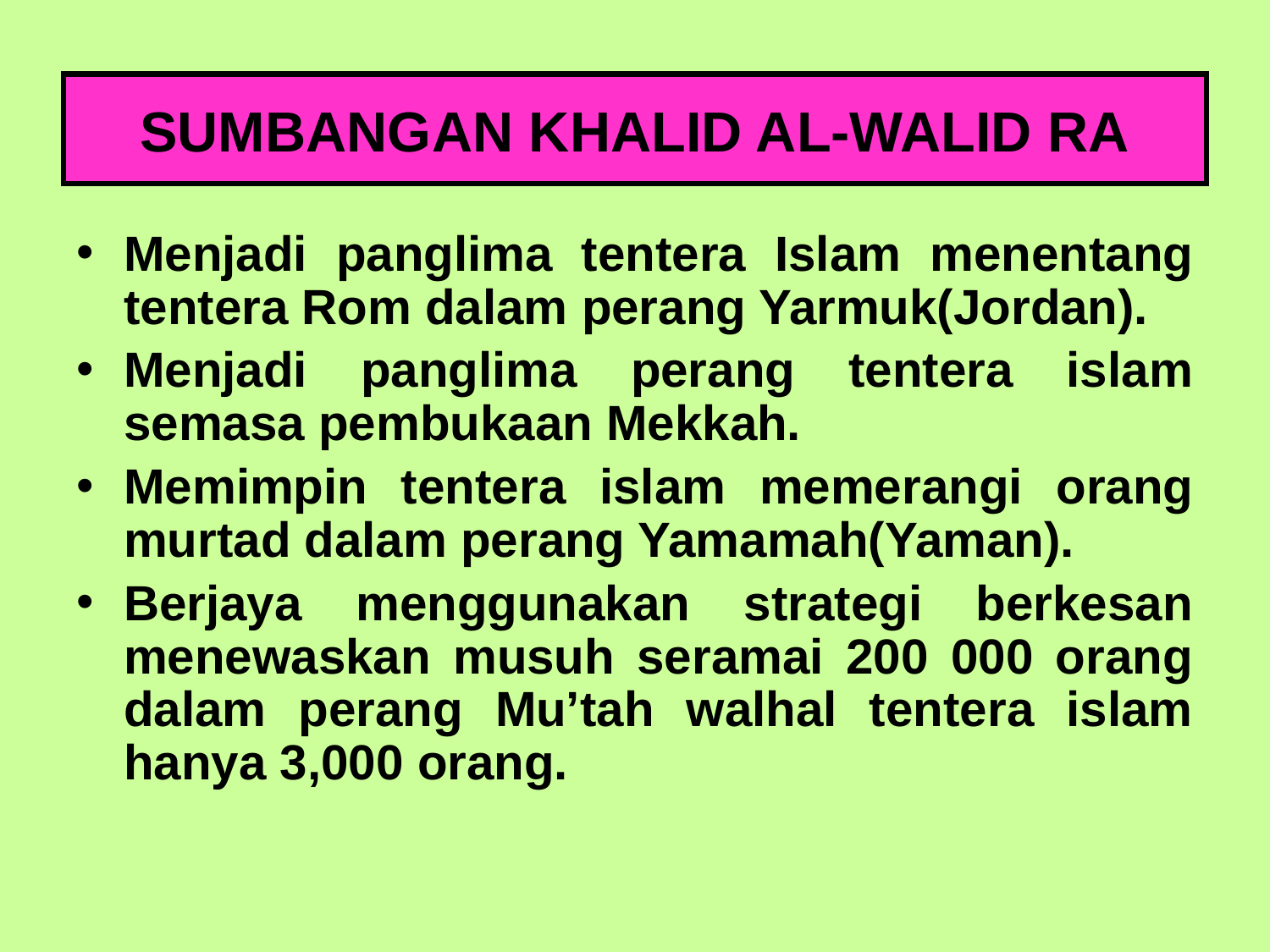

SUMBANGAN KHALID AL-WALID RA
Menjadi panglima tentera Islam menentang tentera Rom dalam perang Yarmuk(Jordan).
Menjadi panglima perang tentera islam semasa pembukaan Mekkah.
Memimpin tentera islam memerangi orang murtad dalam perang Yamamah(Yaman).
Berjaya menggunakan strategi berkesan menewaskan musuh seramai 200 000 orang dalam perang Mu’tah walhal tentera islam hanya 3,000 orang.